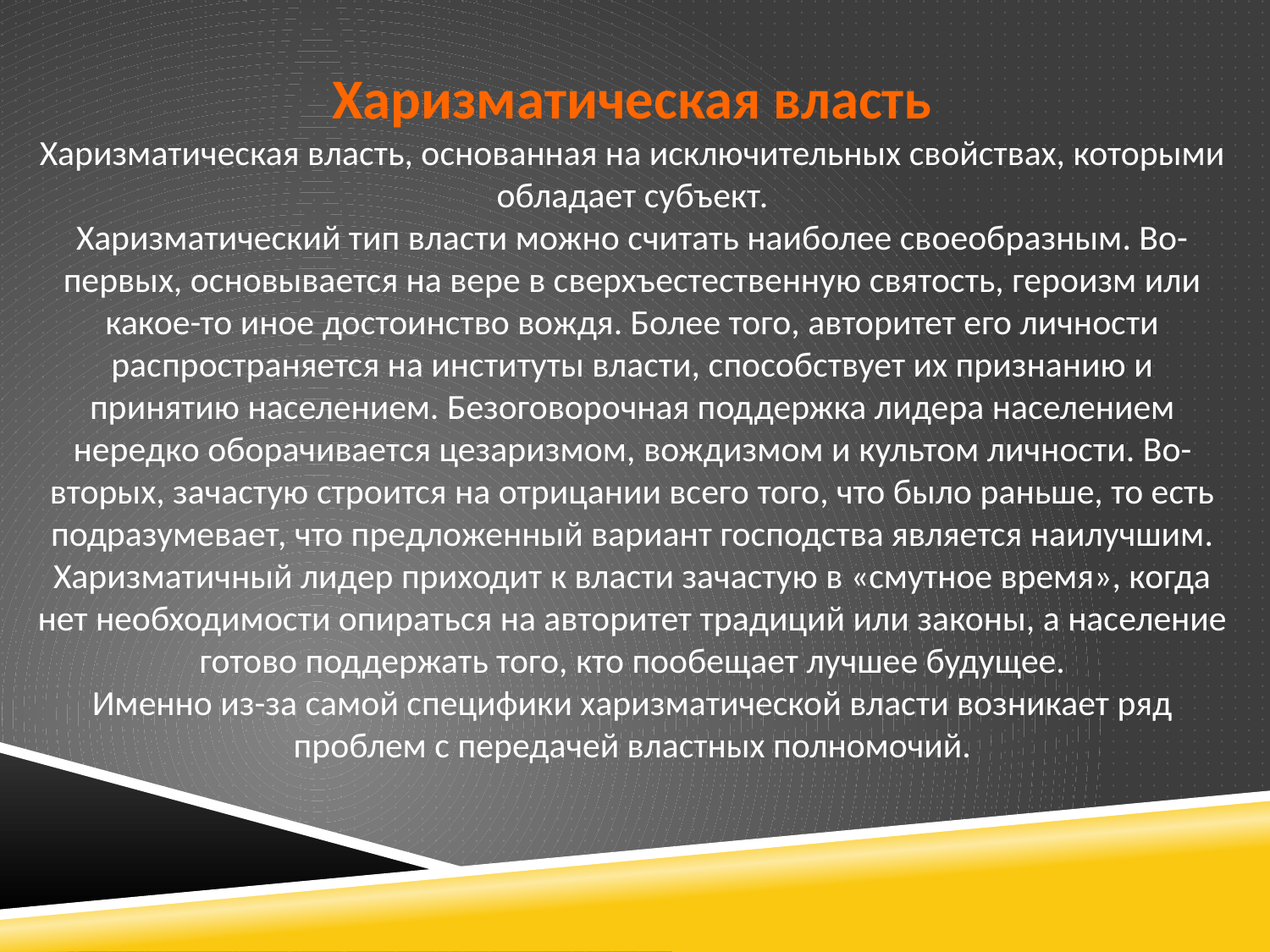

Харизматическая власть
Харизматическая власть, основанная на исключительных свойствах, которыми обладает субъект.
Харизматический тип власти можно считать наиболее своеобразным. Во-первых, основывается на вере в сверхъестественную святость, героизм или какое-то иное достоинство вождя. Более того, авторитет его личности распространяется на институты власти, способствует их признанию и принятию населением. Безоговорочная поддержка лидера населением нередко оборачивается цезаризмом, вождизмом и культом личности. Во-вторых, зачастую строится на отрицании всего того, что было раньше, то есть подразумевает, что предложенный вариант господства является наилучшим. Харизматичный лидер приходит к власти зачастую в «смутное время», когда нет необходимости опираться на авторитет традиций или законы, а население готово поддержать того, кто пообещает лучшее будущее.
Именно из-за самой специфики харизматической власти возникает ряд проблем с передачей властных полномочий.